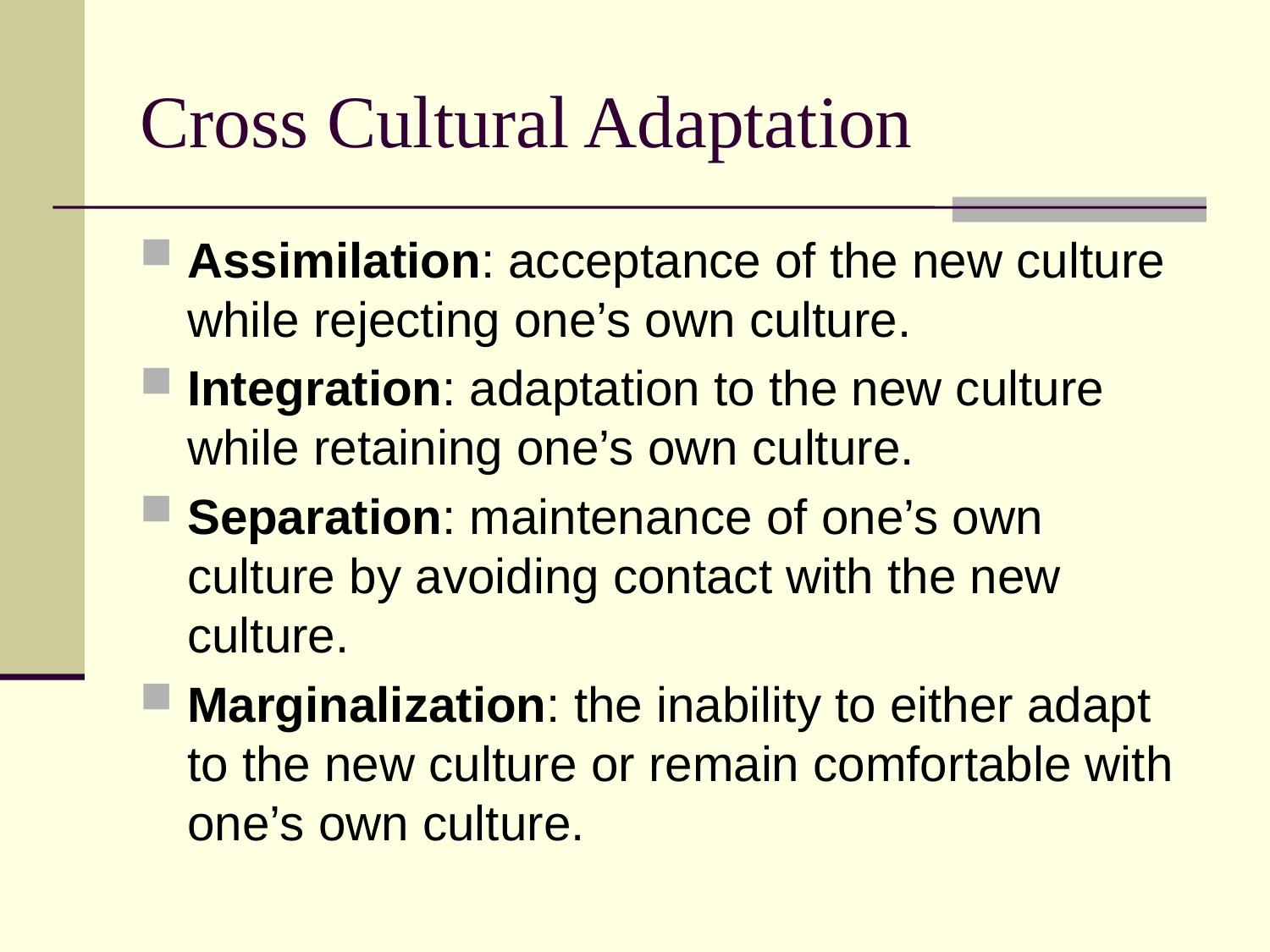

# Cross Cultural Adaptation
Assimilation: acceptance of the new culture while rejecting one’s own culture.
Integration: adaptation to the new culture while retaining one’s own culture.
Separation: maintenance of one’s own culture by avoiding contact with the new culture.
Marginalization: the inability to either adapt to the new culture or remain comfortable with one’s own culture.